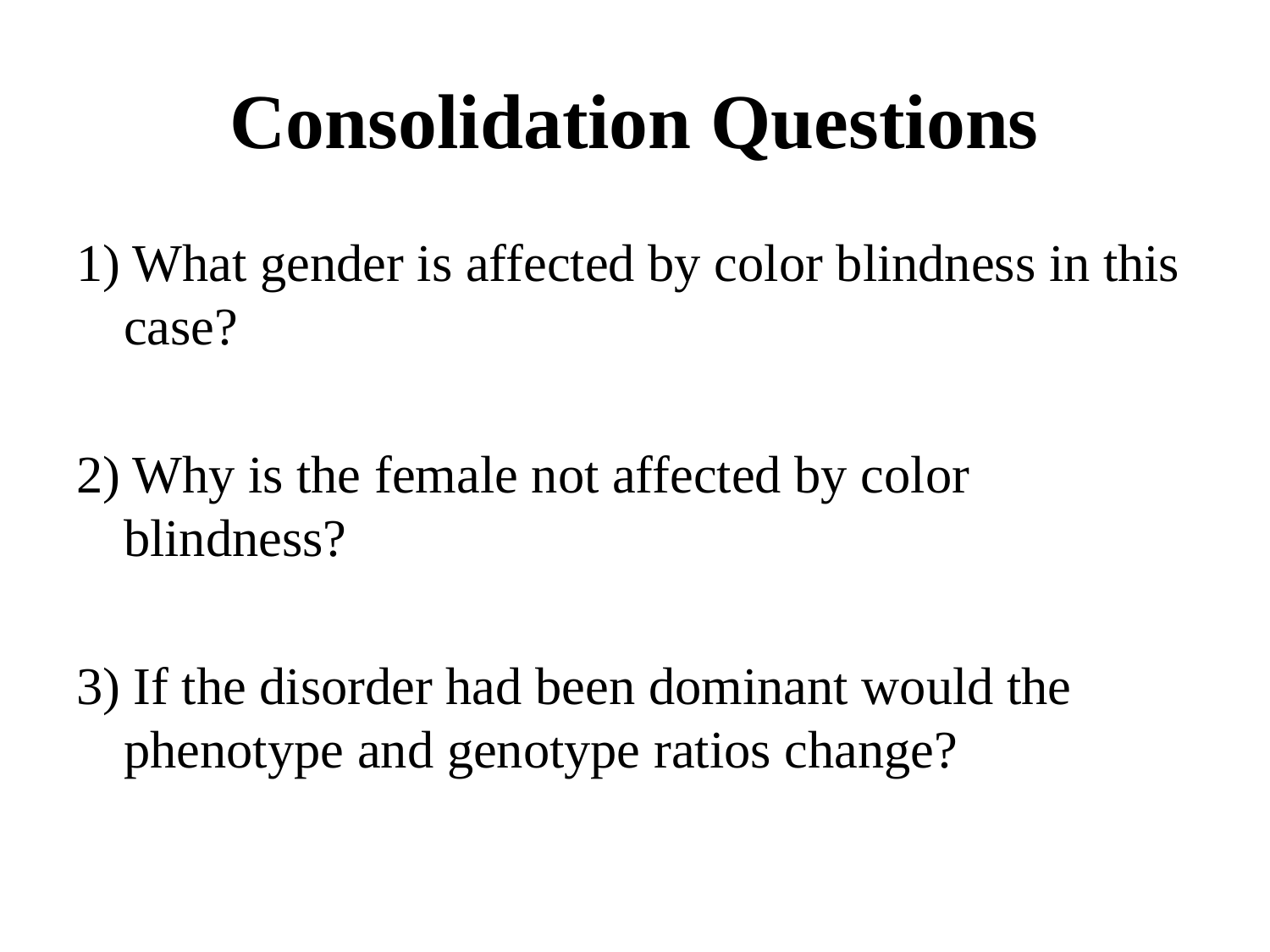

# Consolidation Questions
1) What gender is affected by color blindness in this case?

2) Why is the female not affected by color blindness?

3) If the disorder had been dominant would the phenotype and genotype ratios change?